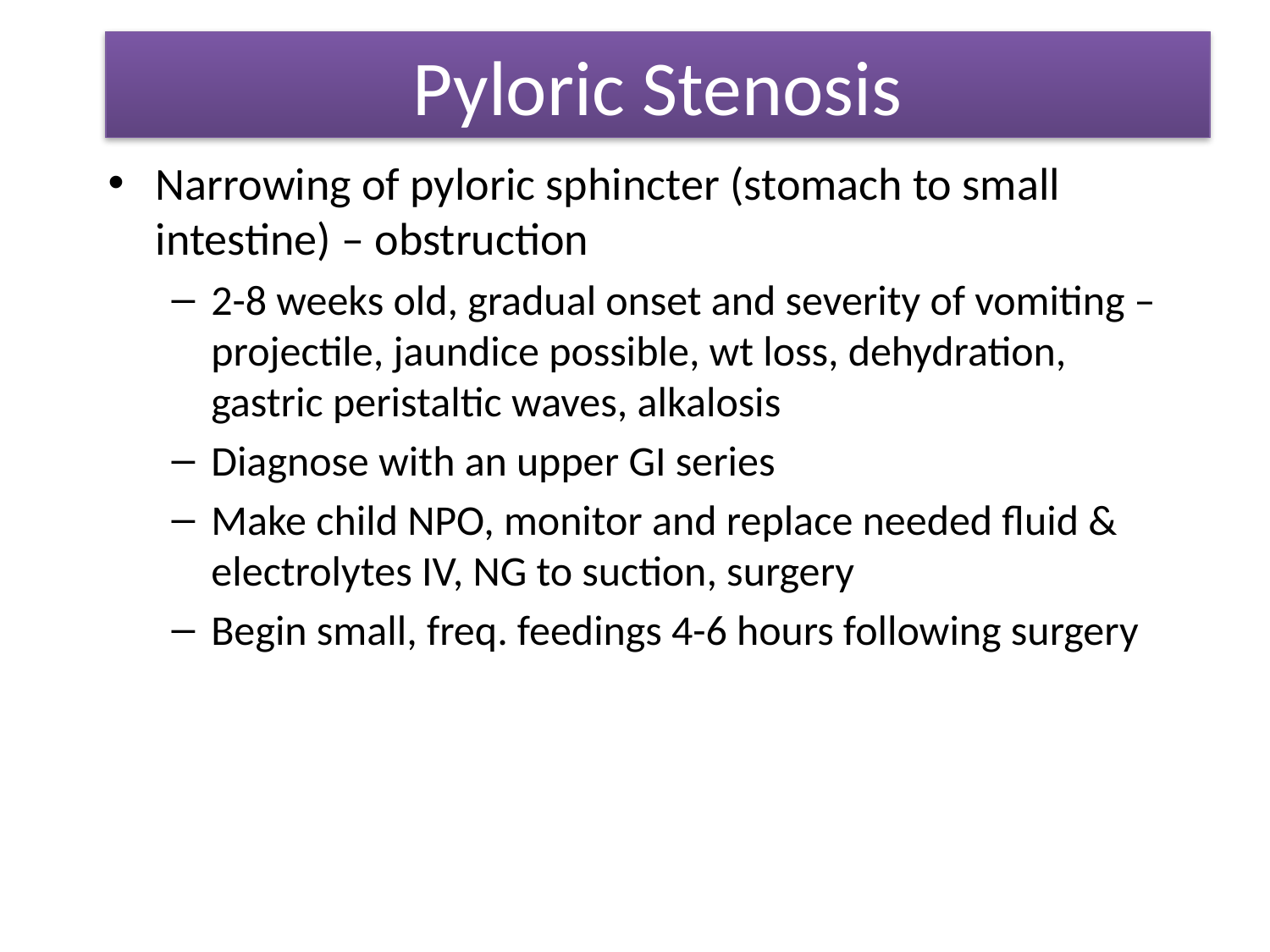

# Pyloric Stenosis
Narrowing of pyloric sphincter (stomach to small intestine) – obstruction
2-8 weeks old, gradual onset and severity of vomiting – projectile, jaundice possible, wt loss, dehydration, gastric peristaltic waves, alkalosis
Diagnose with an upper GI series
Make child NPO, monitor and replace needed fluid & electrolytes IV, NG to suction, surgery
Begin small, freq. feedings 4-6 hours following surgery